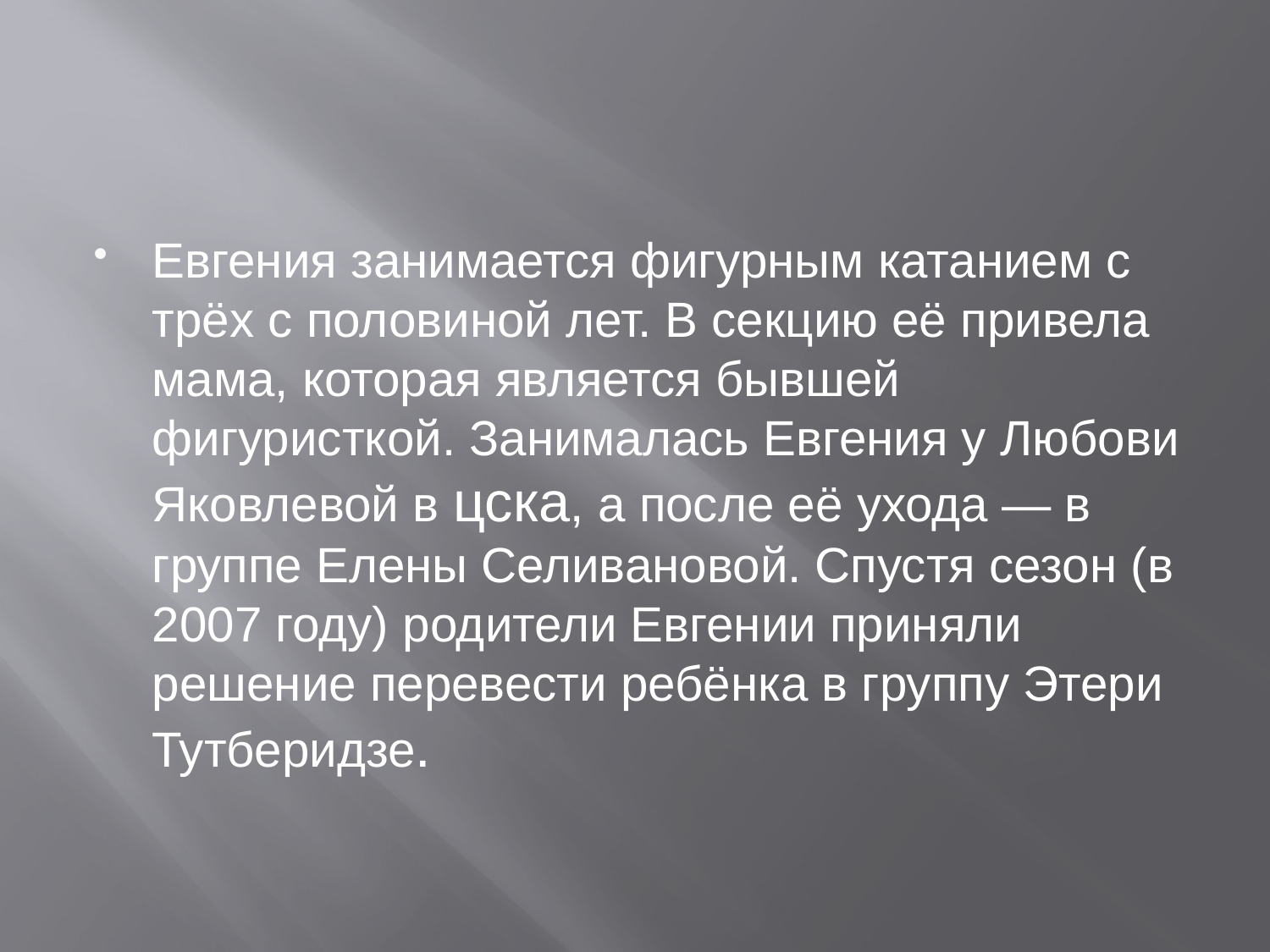

#
Евгения занимается фигурным катанием с трёх с половиной лет. В секцию её привела мама, которая является бывшей фигуристкой. Занималась Евгения у Любови Яковлевой в цска, а после её ухода — в группе Елены Селивановой. Спустя сезон (в 2007 году) родители Евгении приняли решение перевести ребёнка в группу Этери Тутберидзе.